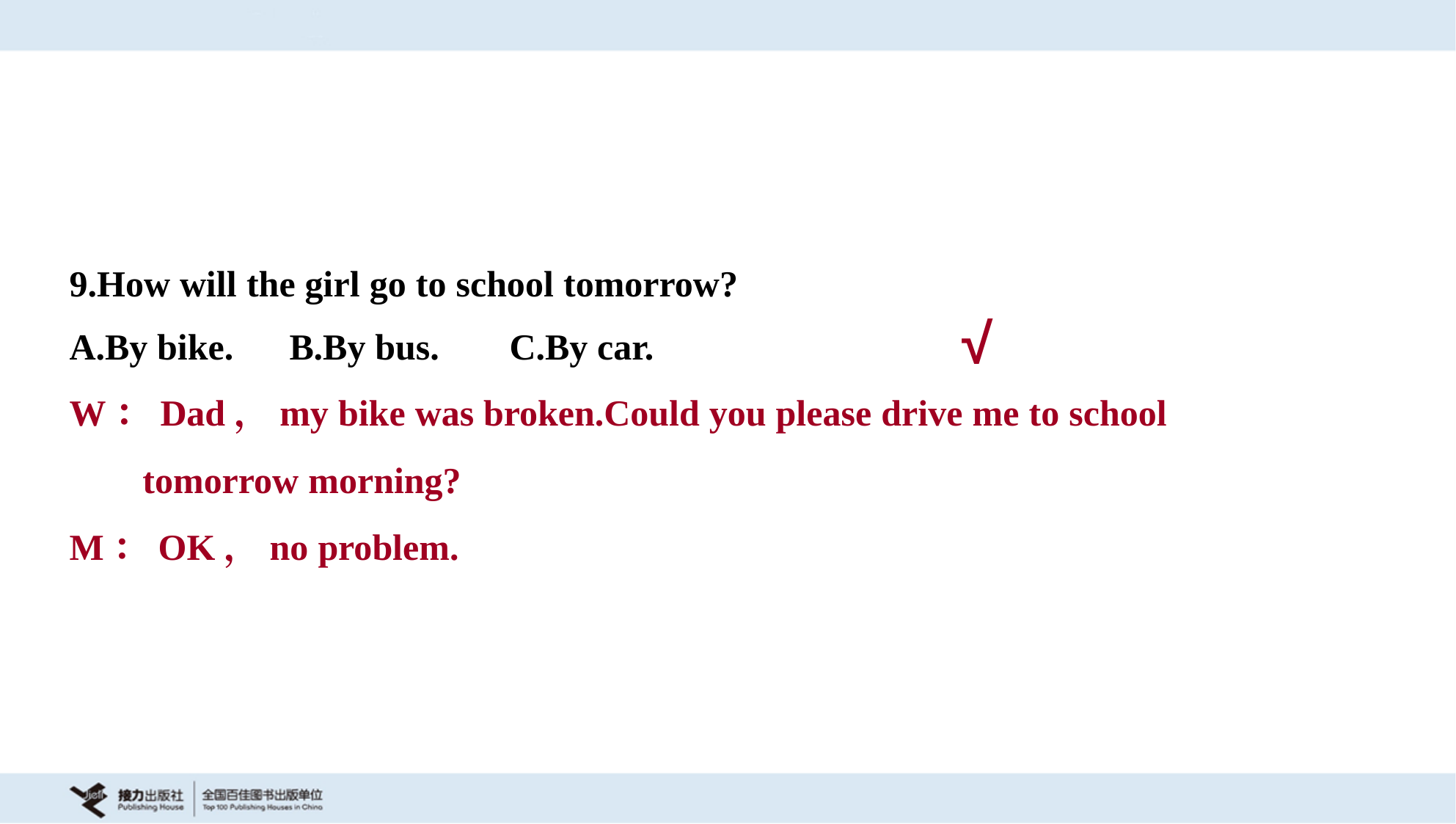

9.How will the girl go to school tomorrow?
A.By bike.	B.By bus.	C.By car.
√
W：Dad，my bike was broken.Could you please drive me to school
        tomorrow morning?
M：OK，no problem.